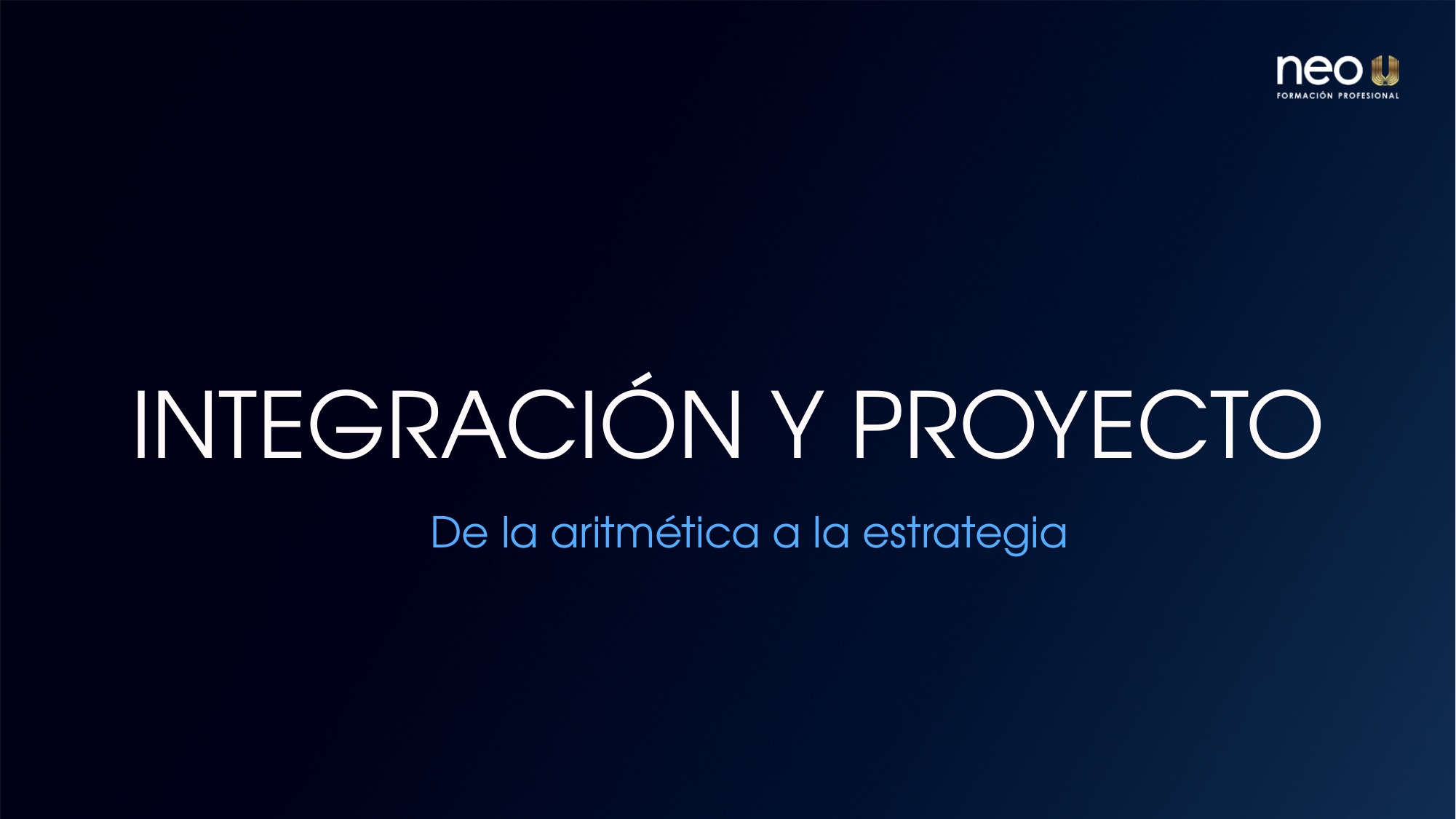

# INTEGRACIÓN Y PROYECTO
De la aritmética a la estrategia